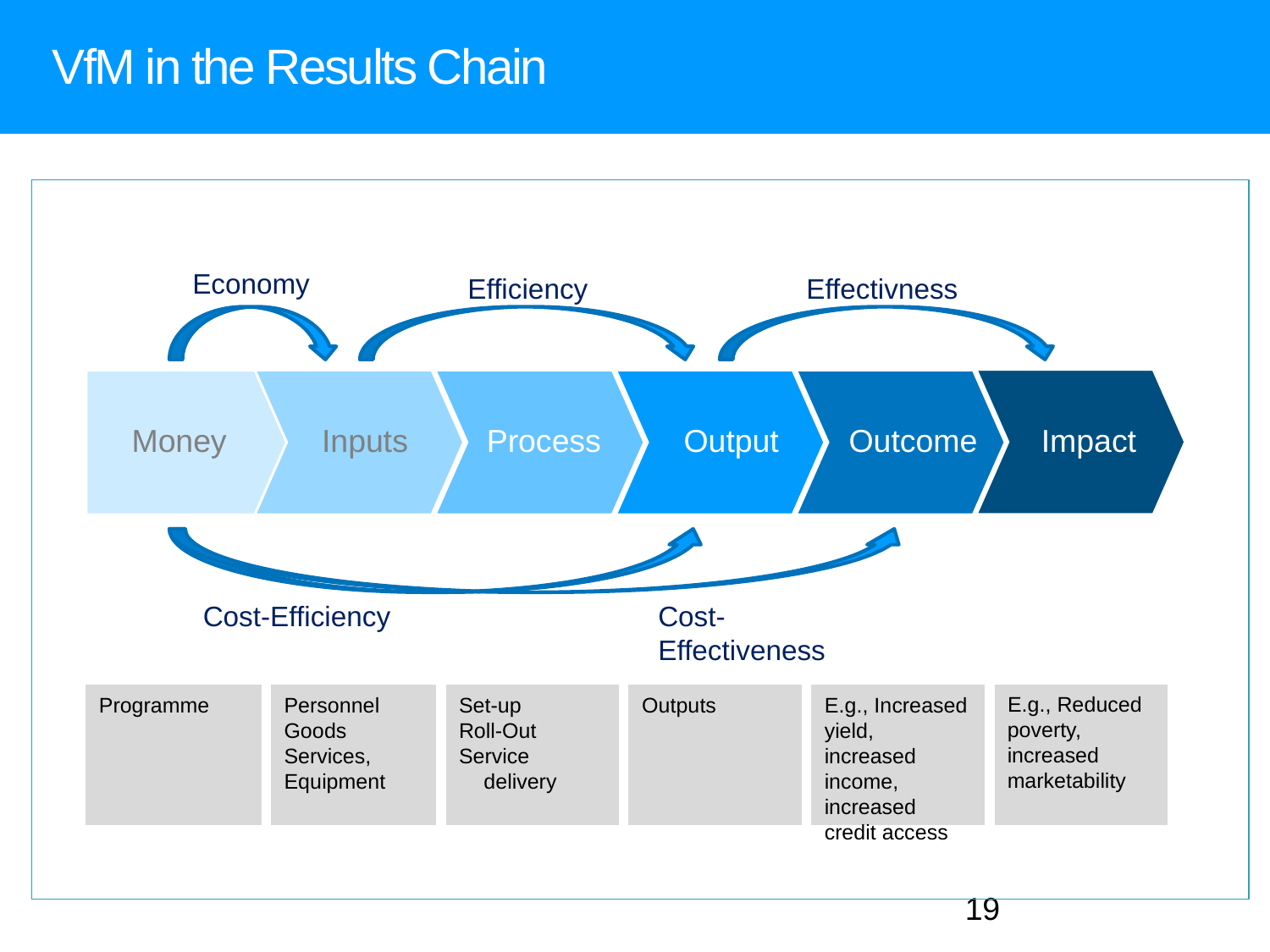

VfM in the Results Chain

Economy
Efficiency
Effectivness

Impact
Outcome
Money
Inputs
Process
Output

Cost-Efficiency
Cost-Effectiveness
E.g., Reduced poverty, increased marketability
Programme
Personnel
Goods
Services,
Equipment
Set-up
Roll-Out
Service delivery
Outputs
E.g., Increased yield, increased income, increased credit access
19